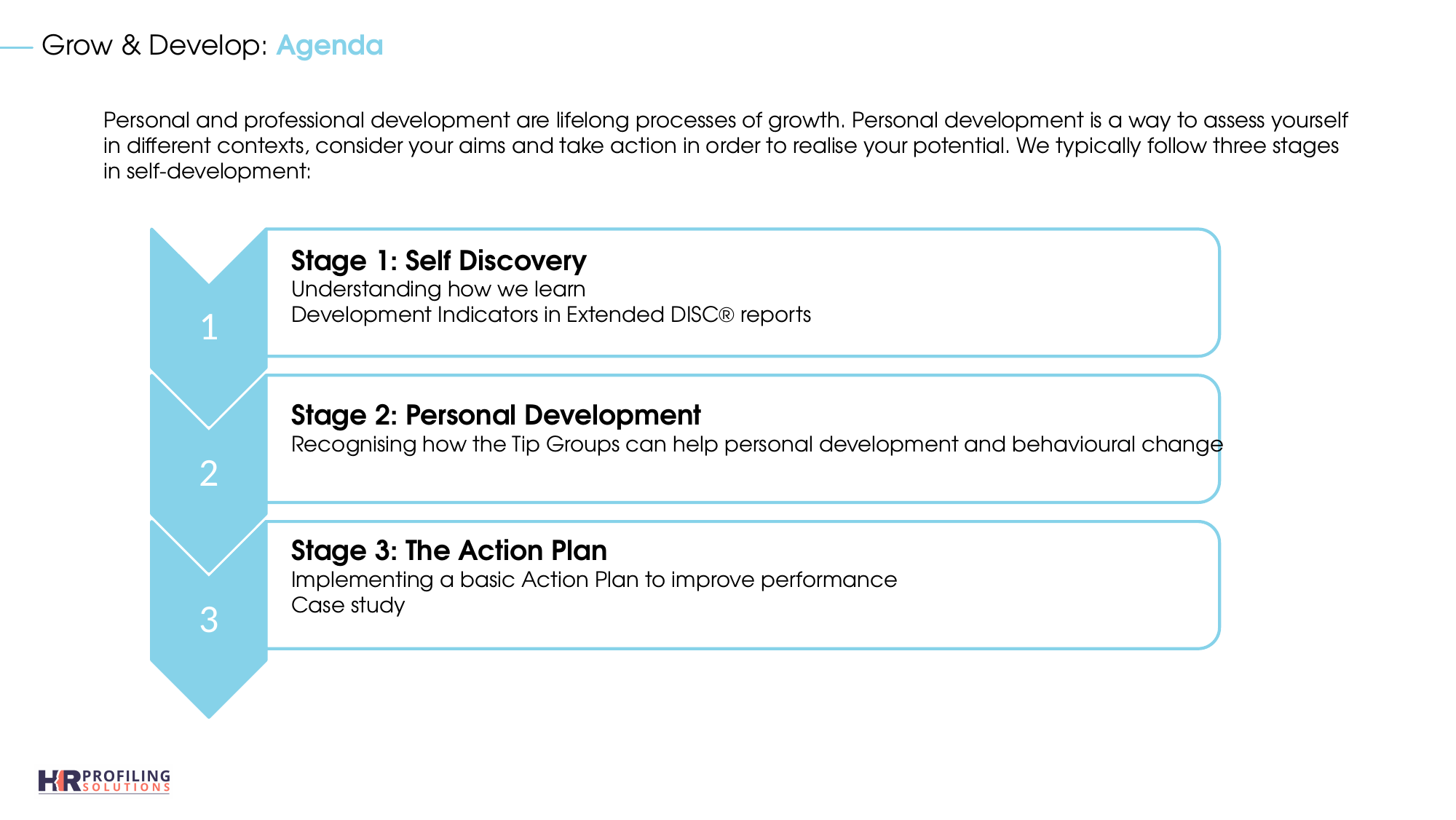

Grow & Develop: Agenda
Personal and professional development are lifelong processes of growth. Personal development is a way to assess yourself in different contexts, consider your aims and take action in order to realise your potential. We typically follow three stages in self-development:
1
Stage 1: Self Discovery
Understanding how we learn
Development Indicators in Extended DISC® reports
2
Stage 2: Personal Development
Recognising how the Tip Groups can help personal development and behavioural change
3
Stage 3: The Action Plan
Implementing a basic Action Plan to improve performance
Case study